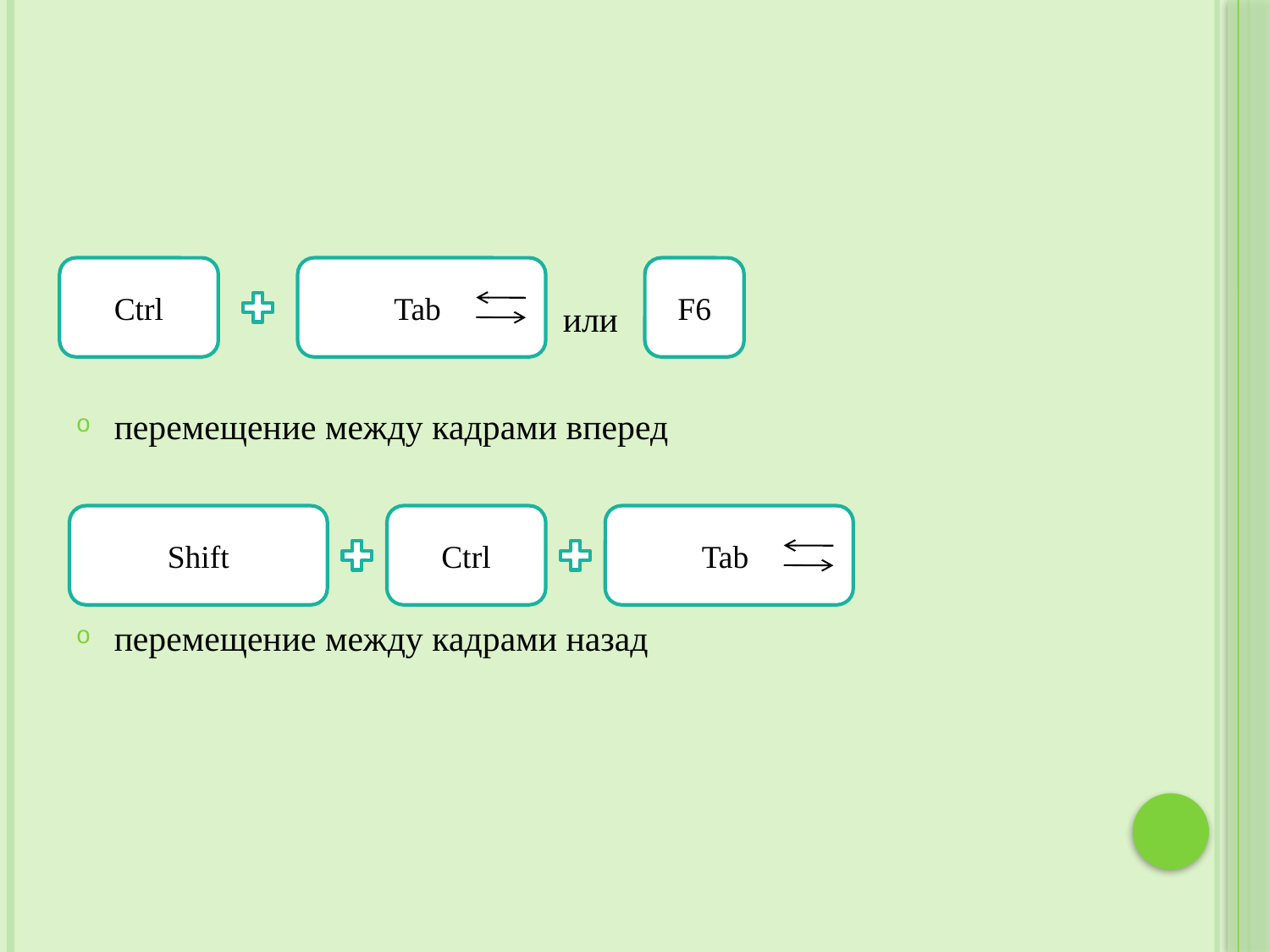

или

перемещение между кадрами вперед

перемещение между кадрами назад

Ctrl
Tab
F6

Shift
Ctrl
Tab